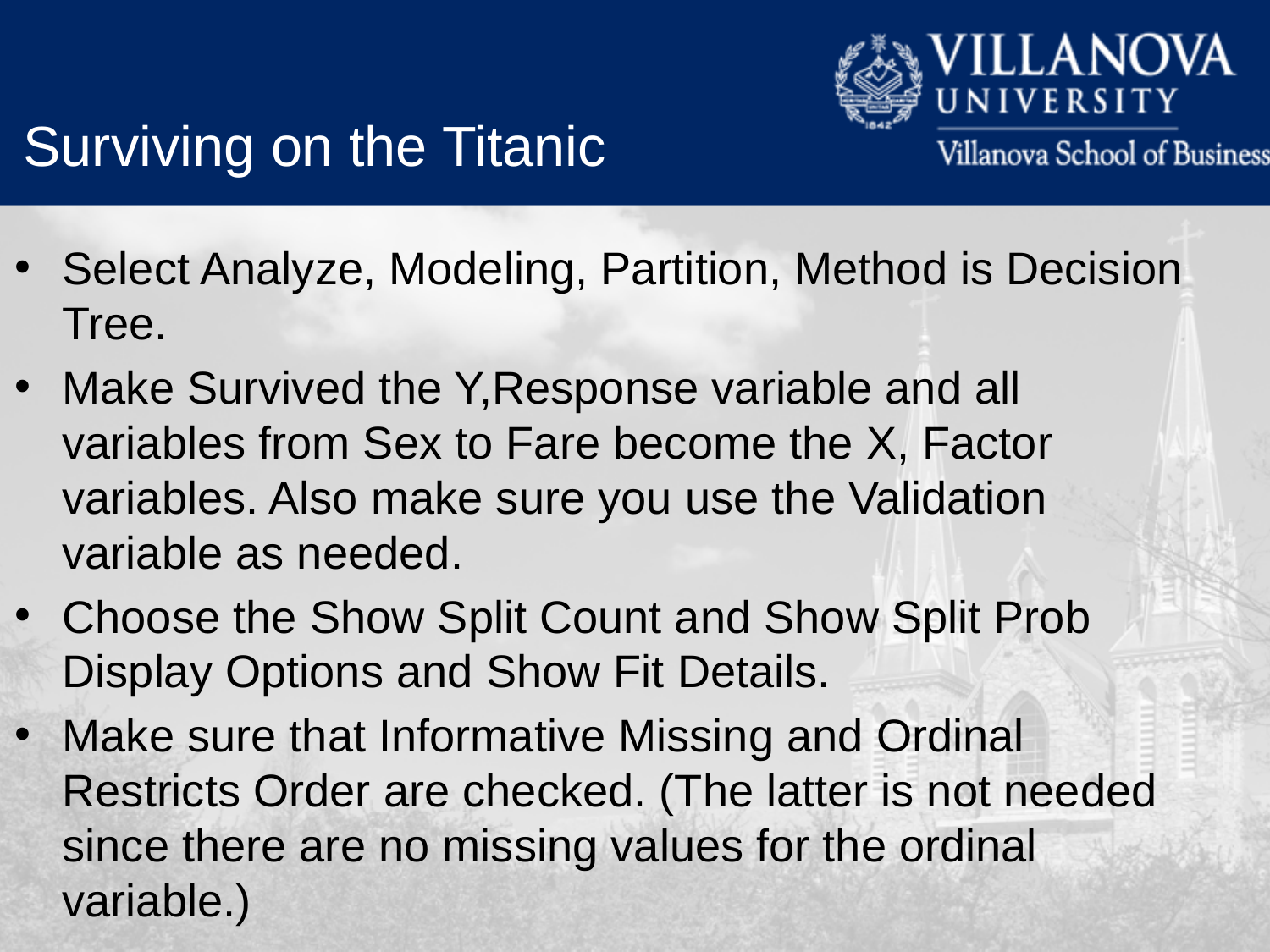

Surviving on the Titanic
Select Analyze, Modeling, Partition, Method is Decision Tree.
Make Survived the Y,Response variable and all variables from Sex to Fare become the X, Factor variables. Also make sure you use the Validation variable as needed.
Choose the Show Split Count and Show Split Prob Display Options and Show Fit Details.
Make sure that Informative Missing and Ordinal Restricts Order are checked. (The latter is not needed since there are no missing values for the ordinal variable.)